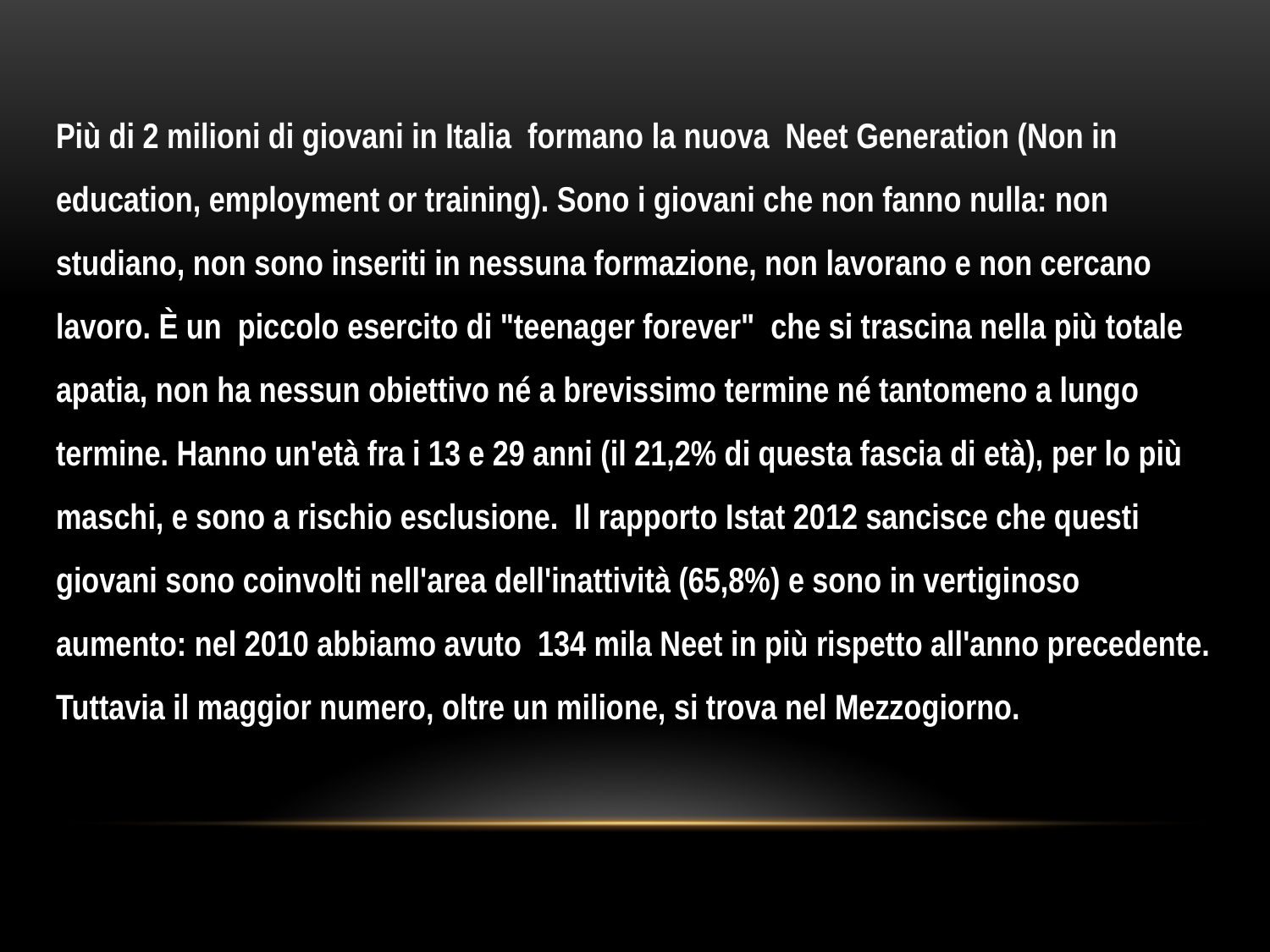

Più di 2 milioni di giovani in Italia  formano la nuova  Neet Generation (Non in education, employment or training). Sono i giovani che non fanno nulla: non studiano, non sono inseriti in nessuna formazione, non lavorano e non cercano lavoro. È un  piccolo esercito di "teenager forever"  che si trascina nella più totale apatia, non ha nessun obiettivo né a brevissimo termine né tantomeno a lungo termine. Hanno un'età fra i 13 e 29 anni (il 21,2% di questa fascia di età), per lo più maschi, e sono a rischio esclusione.  Il rapporto Istat 2012 sancisce che questi giovani sono coinvolti nell'area dell'inattività (65,8%) e sono in vertiginoso aumento: nel 2010 abbiamo avuto  134 mila Neet in più rispetto all'anno precedente. Tuttavia il maggior numero, oltre un milione, si trova nel Mezzogiorno.